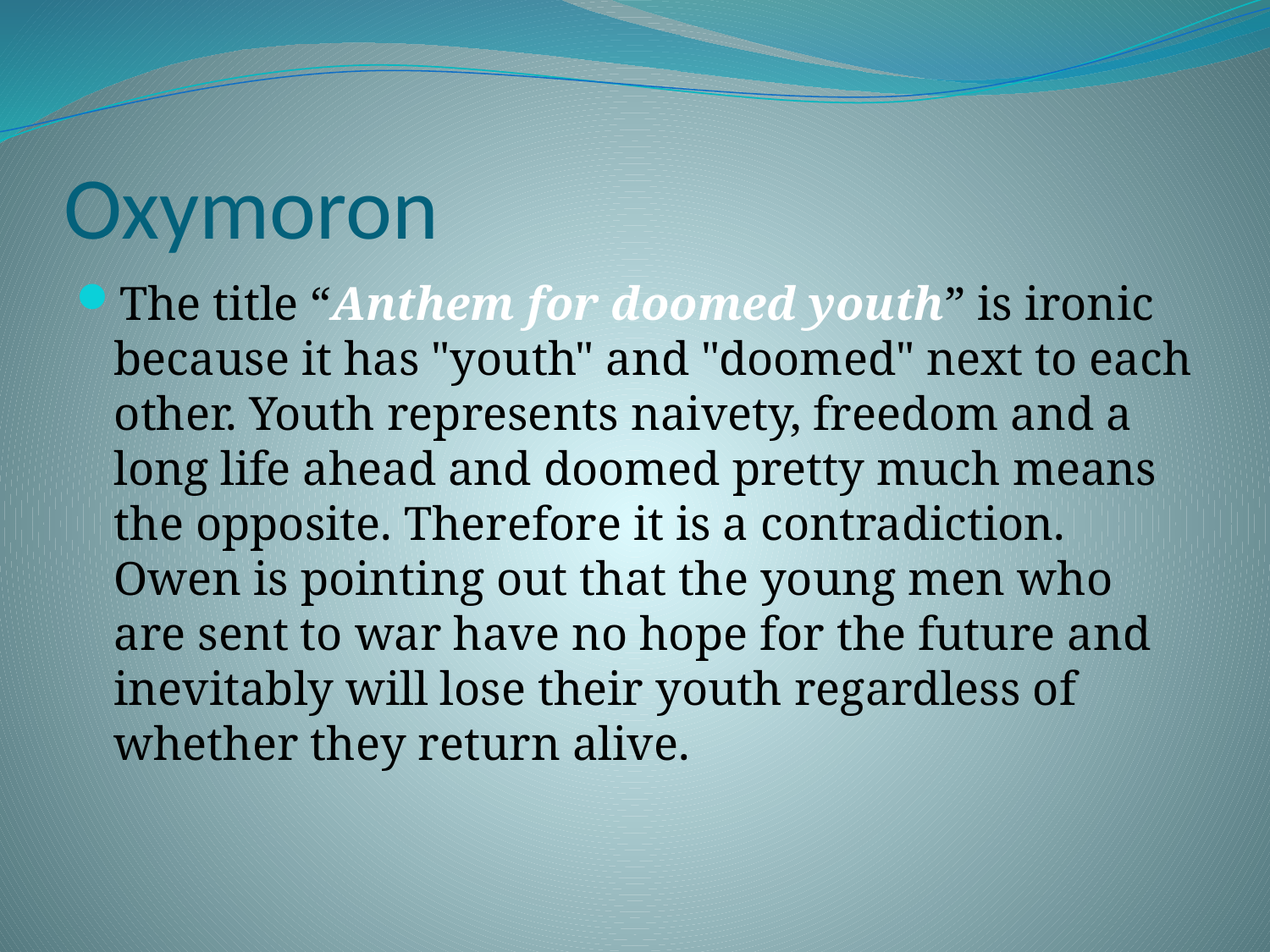

# Oxymoron
The title “Anthem for doomed youth” is ironic because it has "youth" and "doomed" next to each other. Youth represents naivety, freedom and a long life ahead and doomed pretty much means the opposite. Therefore it is a contradiction. Owen is pointing out that the young men who are sent to war have no hope for the future and inevitably will lose their youth regardless of whether they return alive.